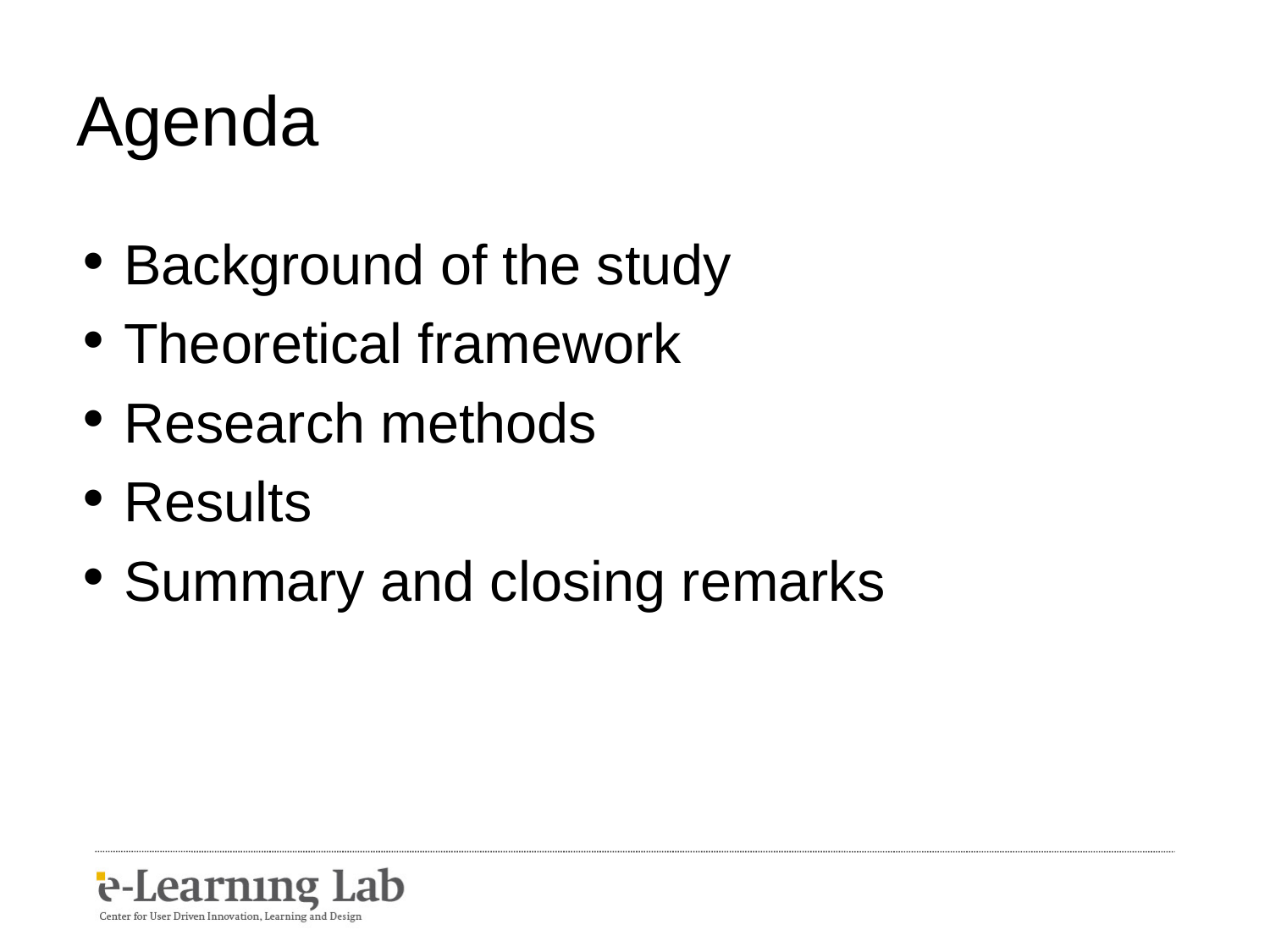

# Agenda
Background of the study
Theoretical framework
Research methods
Results
Summary and closing remarks